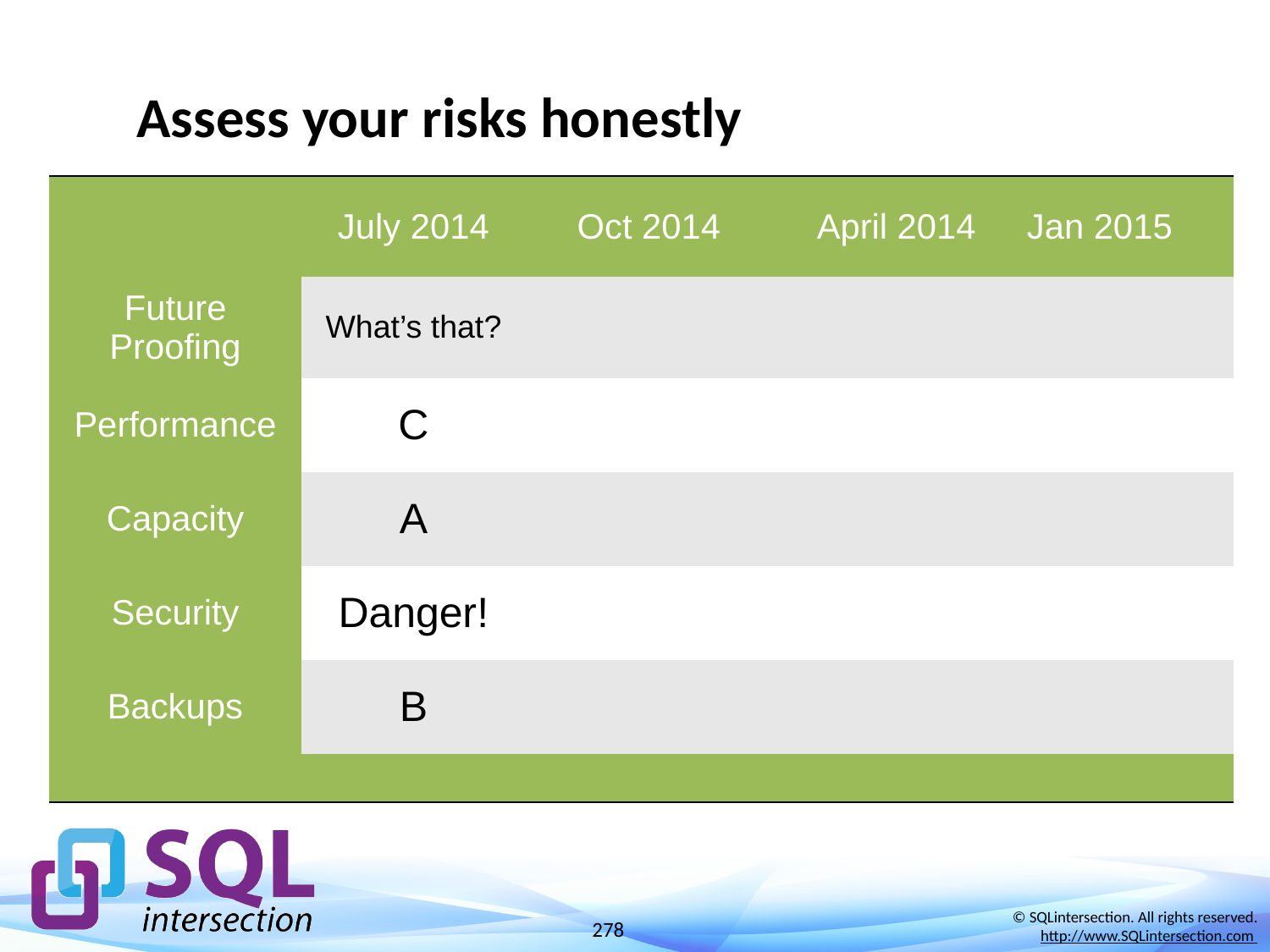

# Assess your risks honestly
|  | July 2014 | Oct 2014 | April 2014 | Jan 2015 |
| --- | --- | --- | --- | --- |
| Future Proofing | What’s that? |  |  |  |
| Performance | C |  |  |  |
| Capacity | A |  |  |  |
| Security | Danger! |  |  |  |
| Backups | B |  |  |  |
|  |  |  |  |  |